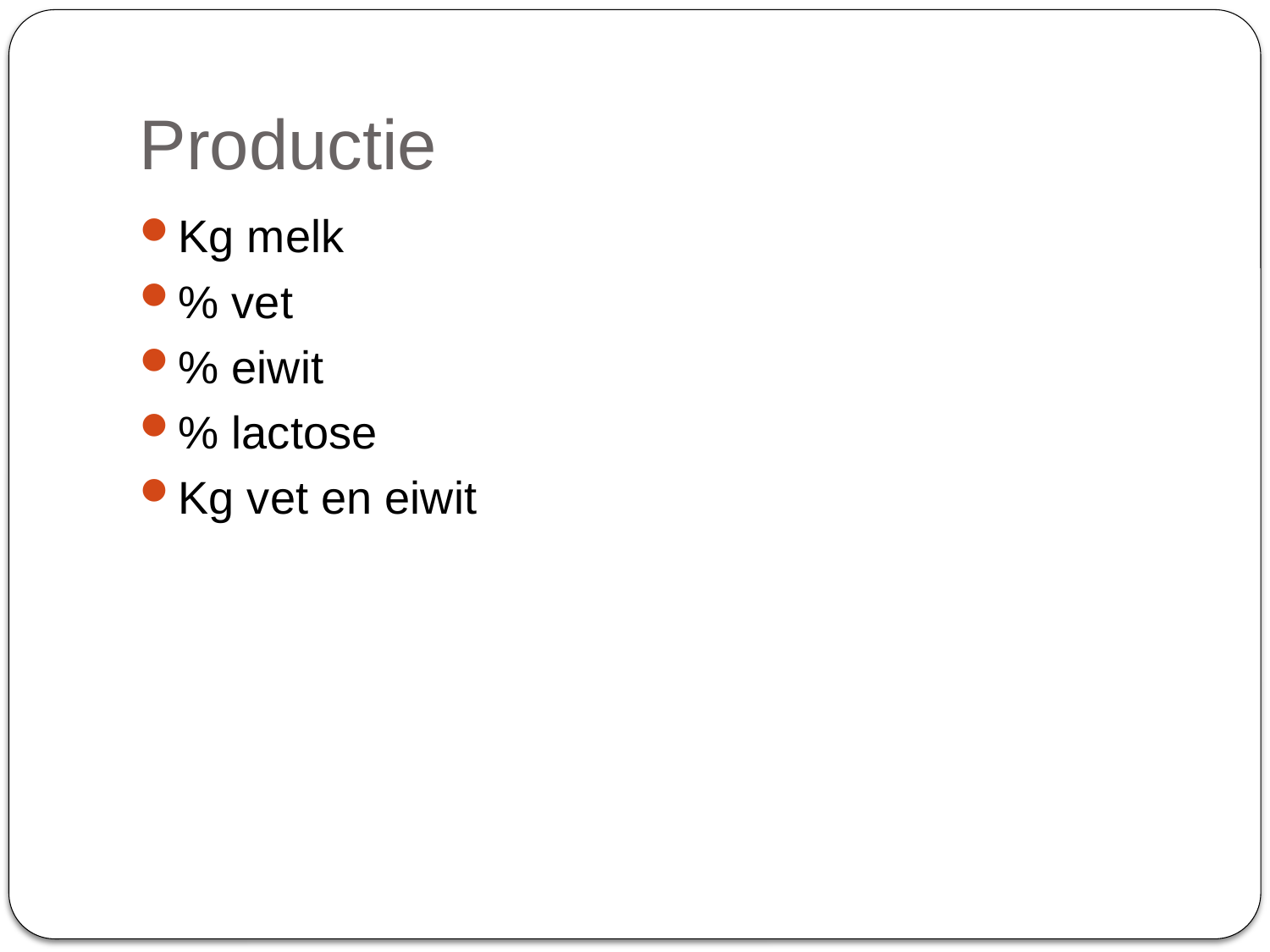

# Productie
Kg melk
% vet
% eiwit
% lactose
Kg vet en eiwit